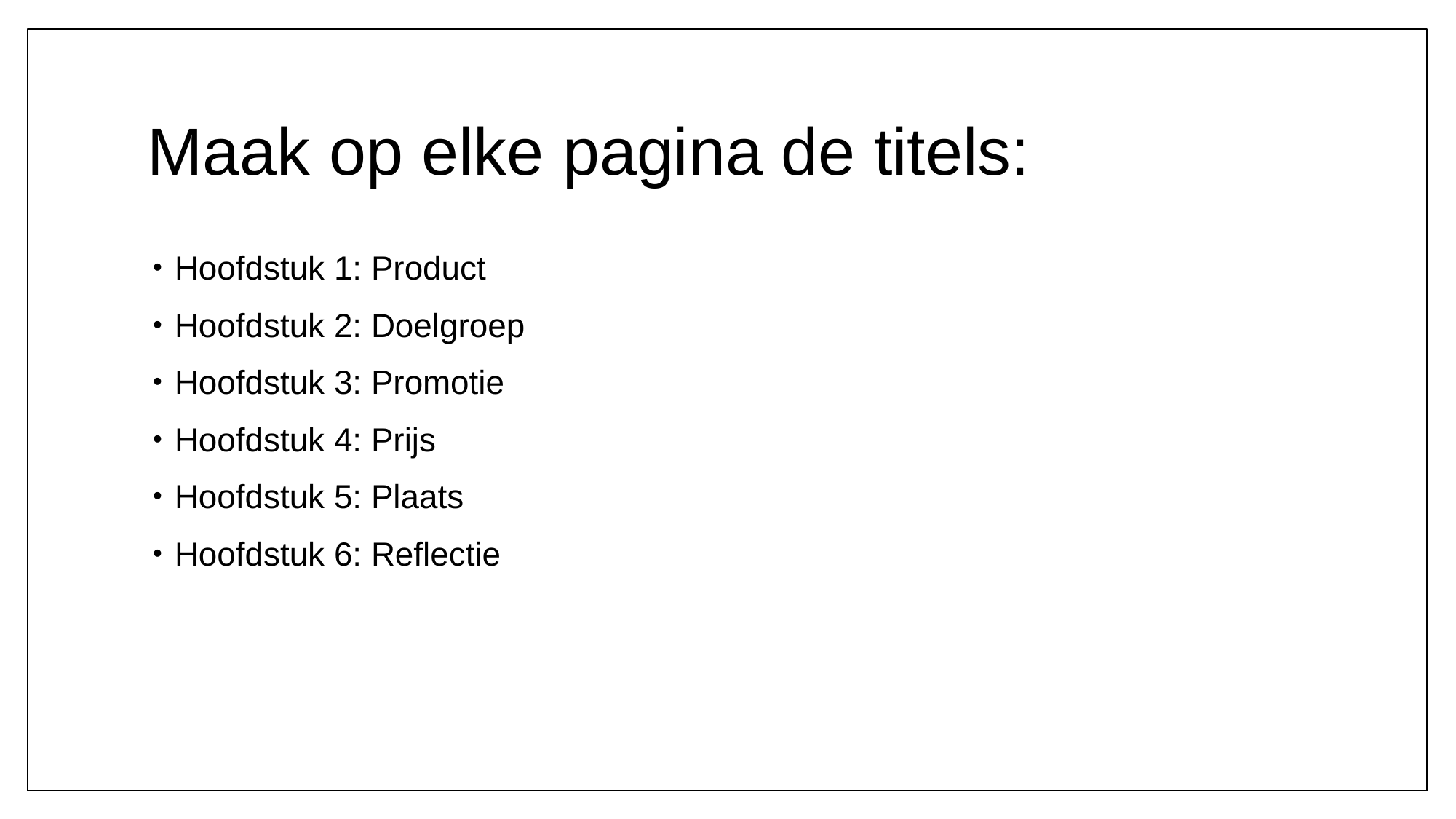

# Maak op elke pagina de titels:
Hoofdstuk 1: Product
Hoofdstuk 2: Doelgroep
Hoofdstuk 3: Promotie
Hoofdstuk 4: Prijs
Hoofdstuk 5: Plaats
Hoofdstuk 6: Reflectie